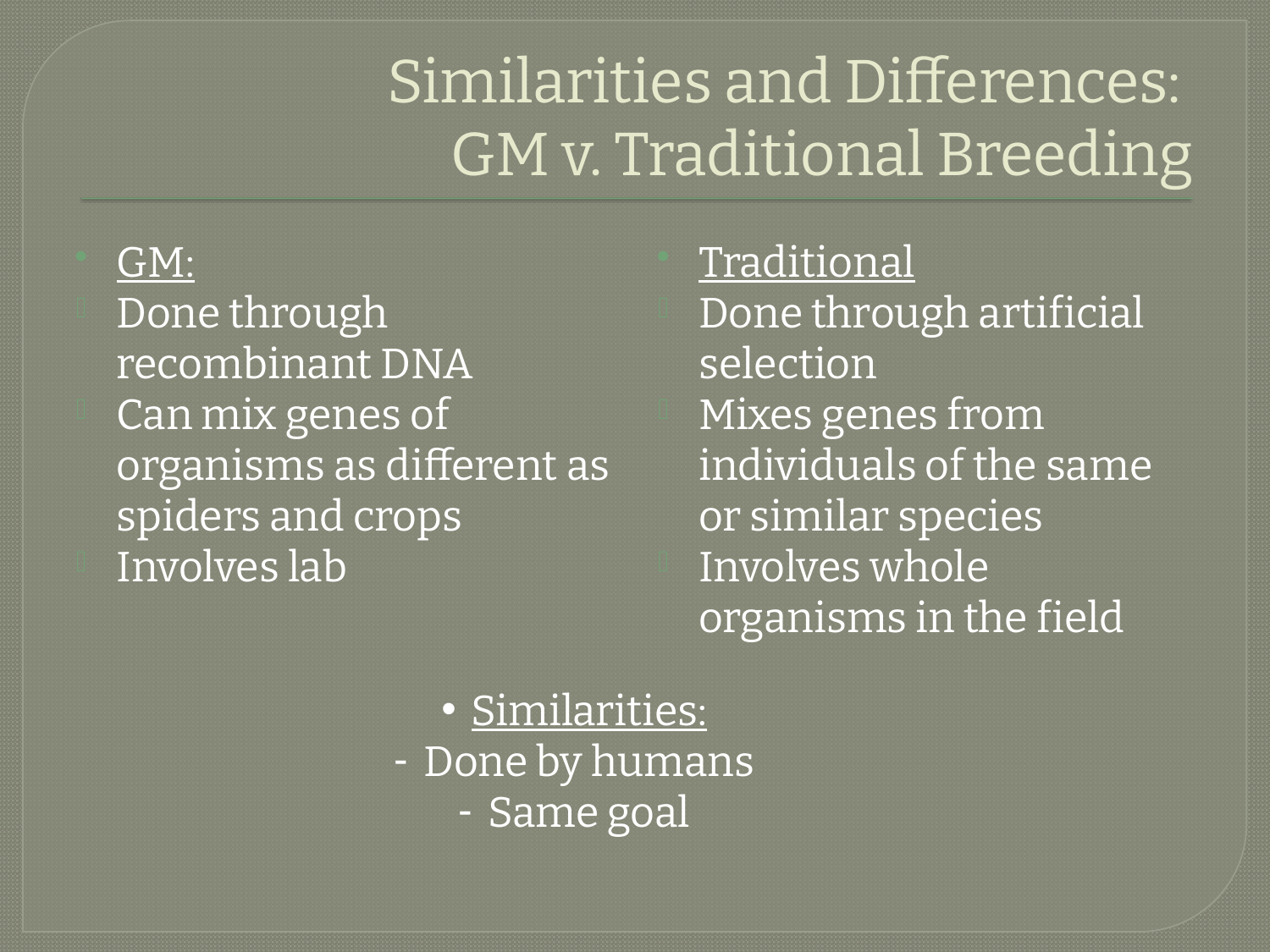

# Similarities and Differences: GM v. Traditional Breeding
GM:
Done through recombinant DNA
Can mix genes of organisms as different as spiders and crops
Involves lab
Traditional
Done through artificial selection
Mixes genes from individuals of the same or similar species
Involves whole organisms in the field
Similarities:
Done by humans
Same goal